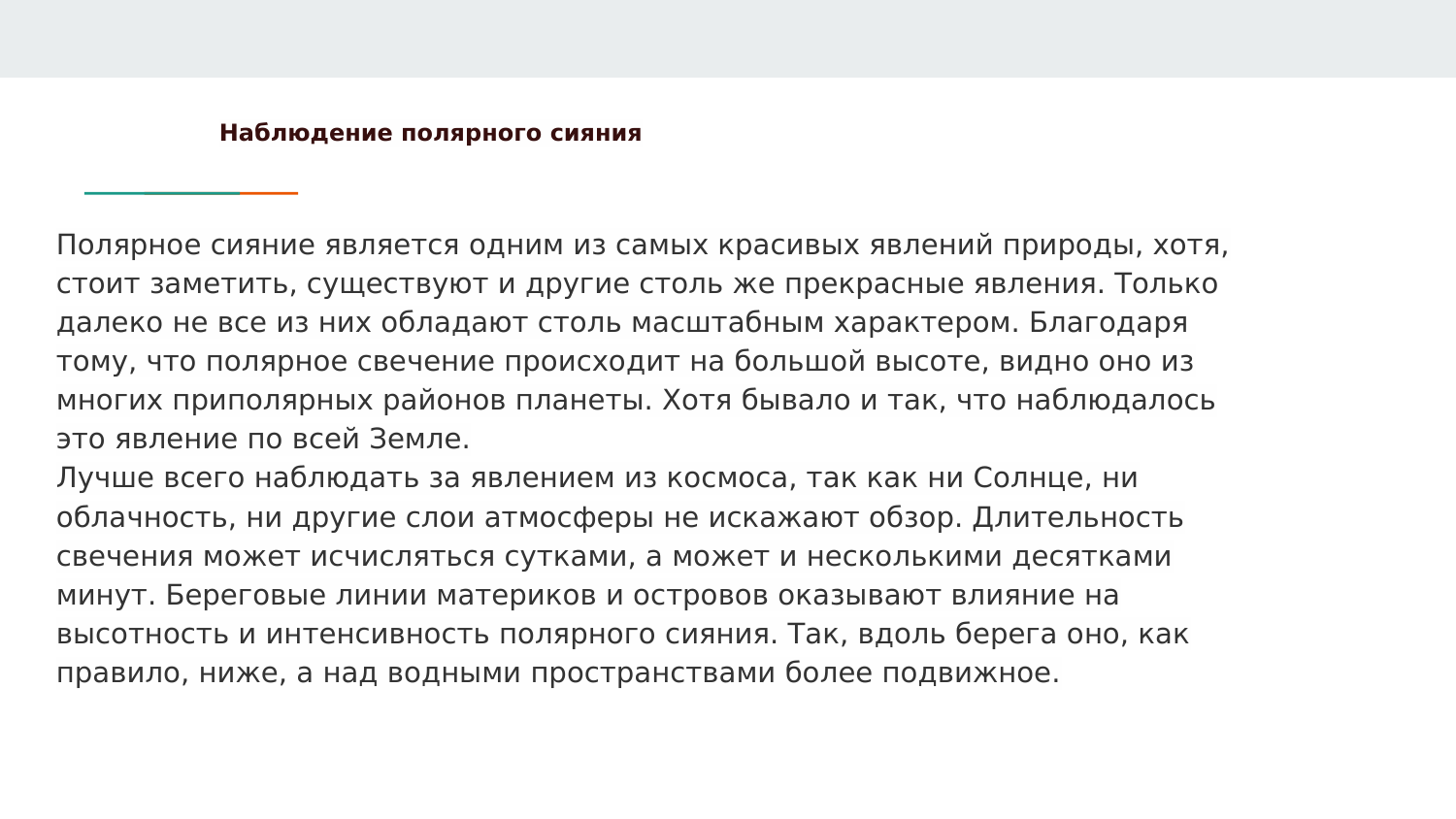

# Наблюдение полярного сияния

Полярное сияние является одним из самых красивых явлений природы, хотя, стоит заметить, существуют и другие столь же прекрасные явления. Только далеко не все из них обладают столь масштабным характером. Благодаря тому, что полярное свечение происходит на большой высоте, видно оно из многих приполярных районов планеты. Хотя бывало и так, что наблюдалось это явление по всей Земле.
Лучше всего наблюдать за явлением из космоса, так как ни Солнце, ни облачность, ни другие слои атмосферы не искажают обзор. Длительность свечения может исчисляться сутками, а может и несколькими десятками минут. Береговые линии материков и островов оказывают влияние на высотность и интенсивность полярного сияния. Так, вдоль берега оно, как правило, ниже, а над водными пространствами более подвижное.